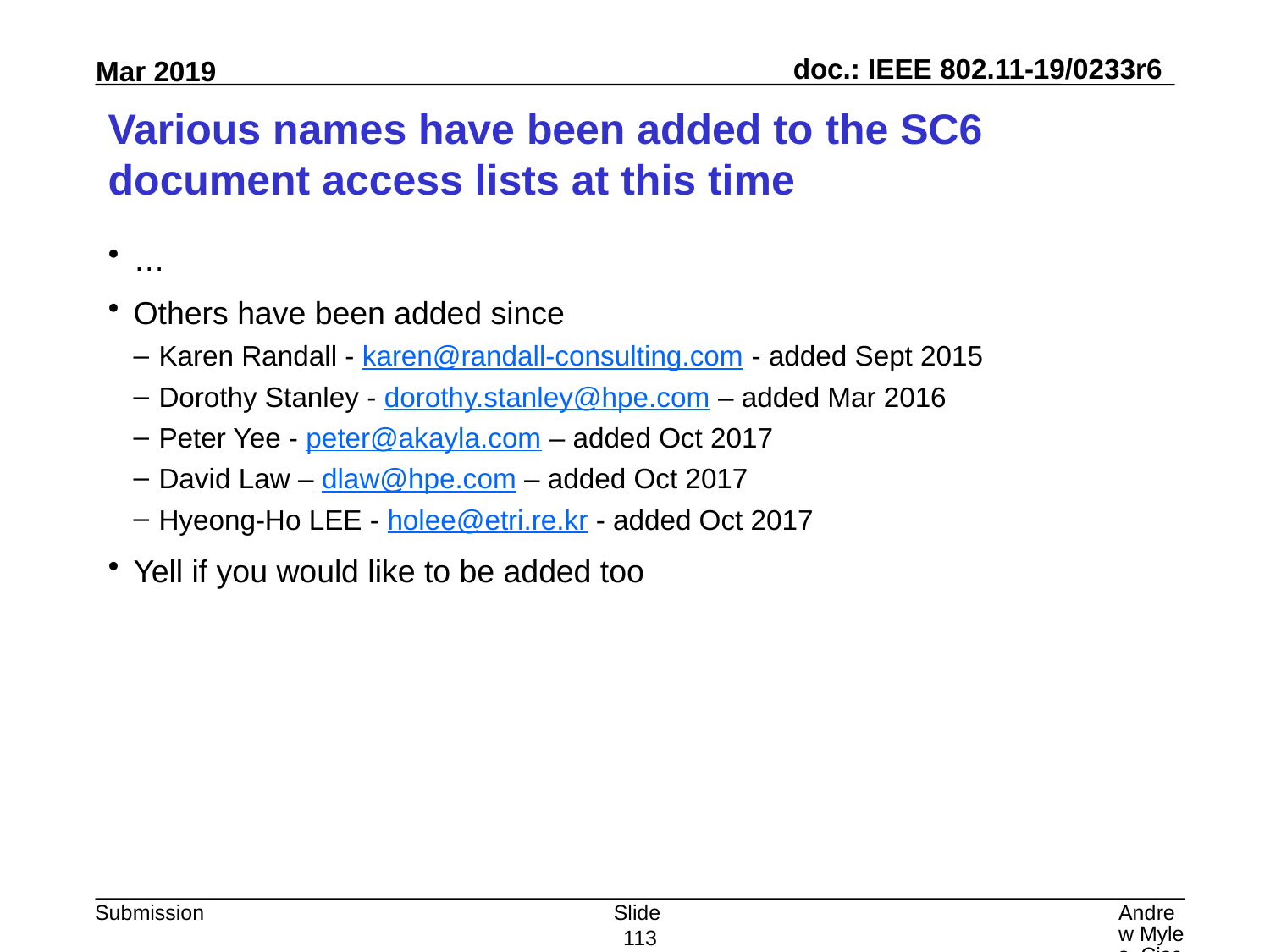

# Various names have been added to the SC6 document access lists at this time
…
Others have been added since
Karen Randall - karen@randall-consulting.com - added Sept 2015
Dorothy Stanley - dorothy.stanley@hpe.com – added Mar 2016
Peter Yee - peter@akayla.com – added Oct 2017
David Law – dlaw@hpe.com – added Oct 2017
Hyeong-Ho LEE - holee@etri.re.kr - added Oct 2017
Yell if you would like to be added too
Slide 113
Andrew Myles, Cisco